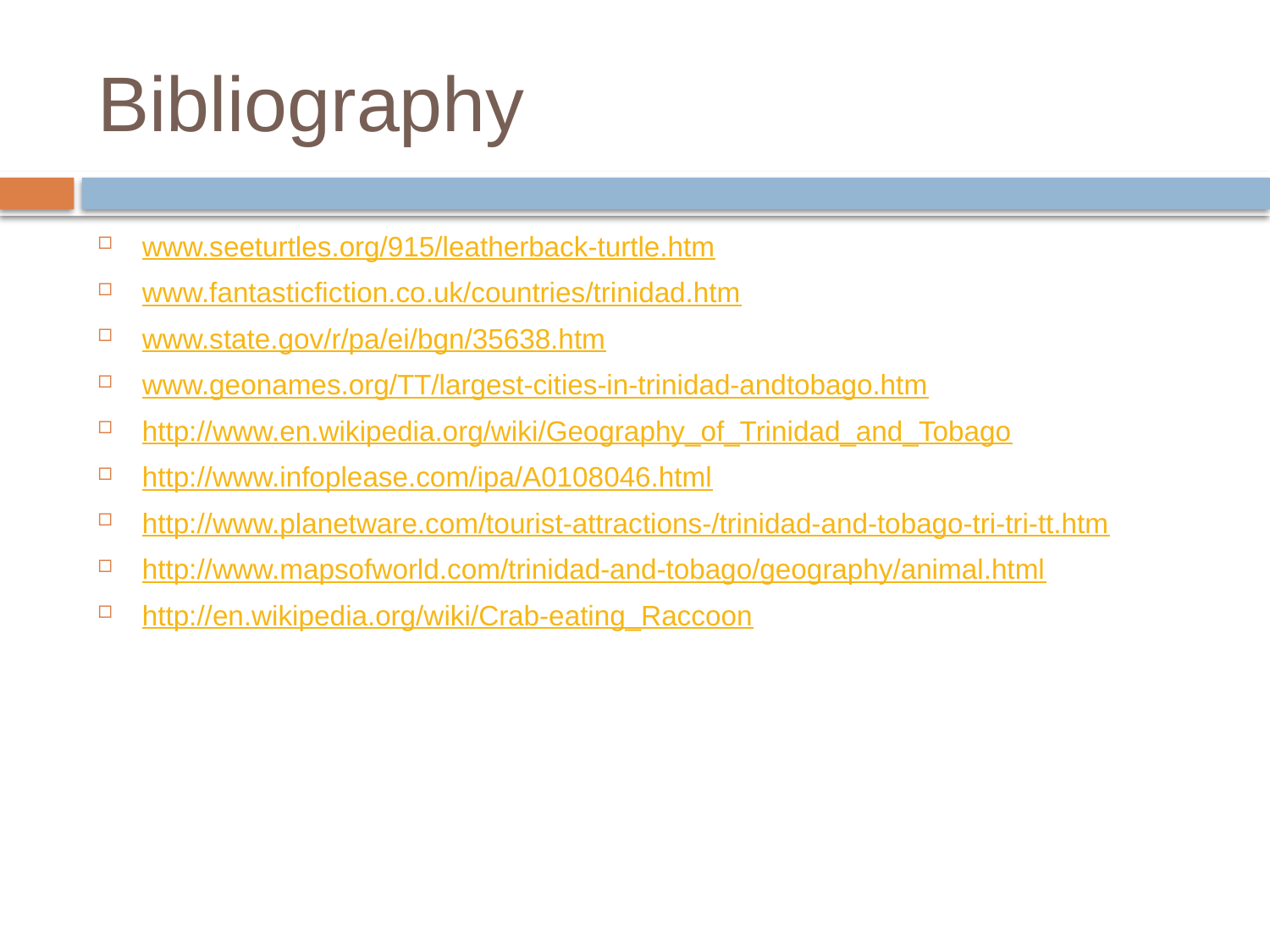

# Bibliography
www.seeturtles.org/915/leatherback-turtle.htm
www.fantasticfiction.co.uk/countries/trinidad.htm
www.state.gov/r/pa/ei/bgn/35638.htm
www.geonames.org/TT/largest-cities-in-trinidad-andtobago.htm
http://www.en.wikipedia.org/wiki/Geography_of_Trinidad_and_Tobago
http://www.infoplease.com/ipa/A0108046.html
http://www.planetware.com/tourist-attractions-/trinidad-and-tobago-tri-tri-tt.htm
http://www.mapsofworld.com/trinidad-and-tobago/geography/animal.html
http://en.wikipedia.org/wiki/Crab-eating_Raccoon